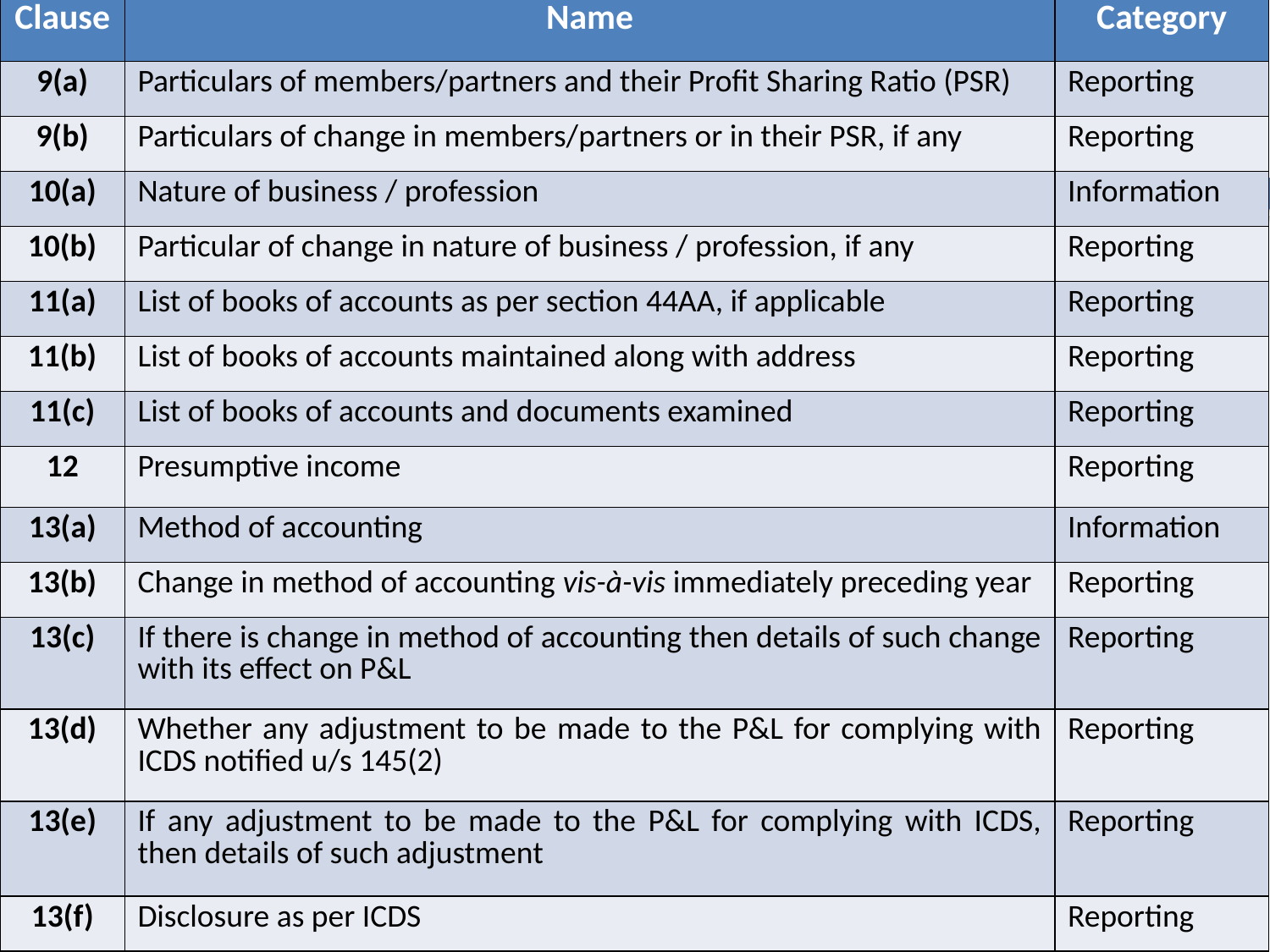

| Clause | Name | Category |
| --- | --- | --- |
| 9(a) | Particulars of members/partners and their Profit Sharing Ratio (PSR) | Reporting |
| 9(b) | Particulars of change in members/partners or in their PSR, if any | Reporting |
| 10(a) | Nature of business / profession | Information |
| 10(b) | Particular of change in nature of business / profession, if any | Reporting |
| 11(a) | List of books of accounts as per section 44AA, if applicable | Reporting |
| 11(b) | List of books of accounts maintained along with address | Reporting |
| 11(c) | List of books of accounts and documents examined | Reporting |
| 12 | Presumptive income | Reporting |
| 13(a) | Method of accounting | Information |
| 13(b) | Change in method of accounting vis-à-vis immediately preceding year | Reporting |
| 13(c) | If there is change in method of accounting then details of such change with its effect on P&L | Reporting |
| 13(d) | Whether any adjustment to be made to the P&L for complying with ICDS notified u/s 145(2) | Reporting |
| 13(e) | If any adjustment to be made to the P&L for complying with ICDS, then details of such adjustment | Reporting |
| 13(f) | Disclosure as per ICDS | Reporting |